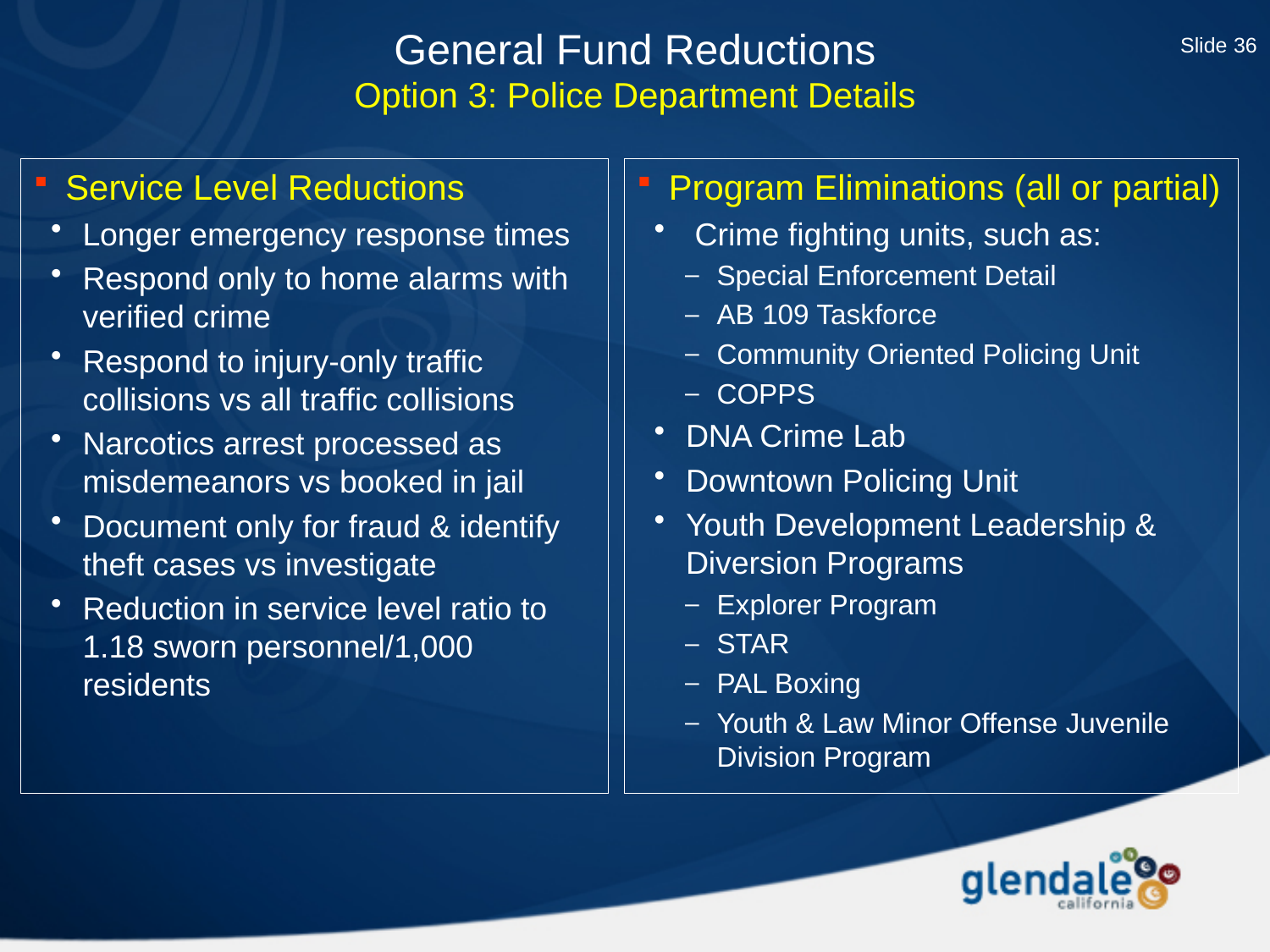

Slide 36
# General Fund Reductions Option 3: Police Department Details
Service Level Reductions
Longer emergency response times
Respond only to home alarms with verified crime
Respond to injury-only traffic collisions vs all traffic collisions
Narcotics arrest processed as misdemeanors vs booked in jail
Document only for fraud & identify theft cases vs investigate
Reduction in service level ratio to 1.18 sworn personnel/1,000 residents

Program Eliminations (all or partial)
 Crime fighting units, such as:
Special Enforcement Detail
AB 109 Taskforce
Community Oriented Policing Unit
COPPS
DNA Crime Lab
Downtown Policing Unit
Youth Development Leadership & Diversion Programs
Explorer Program
STAR
PAL Boxing
Youth & Law Minor Offense Juvenile Division Program